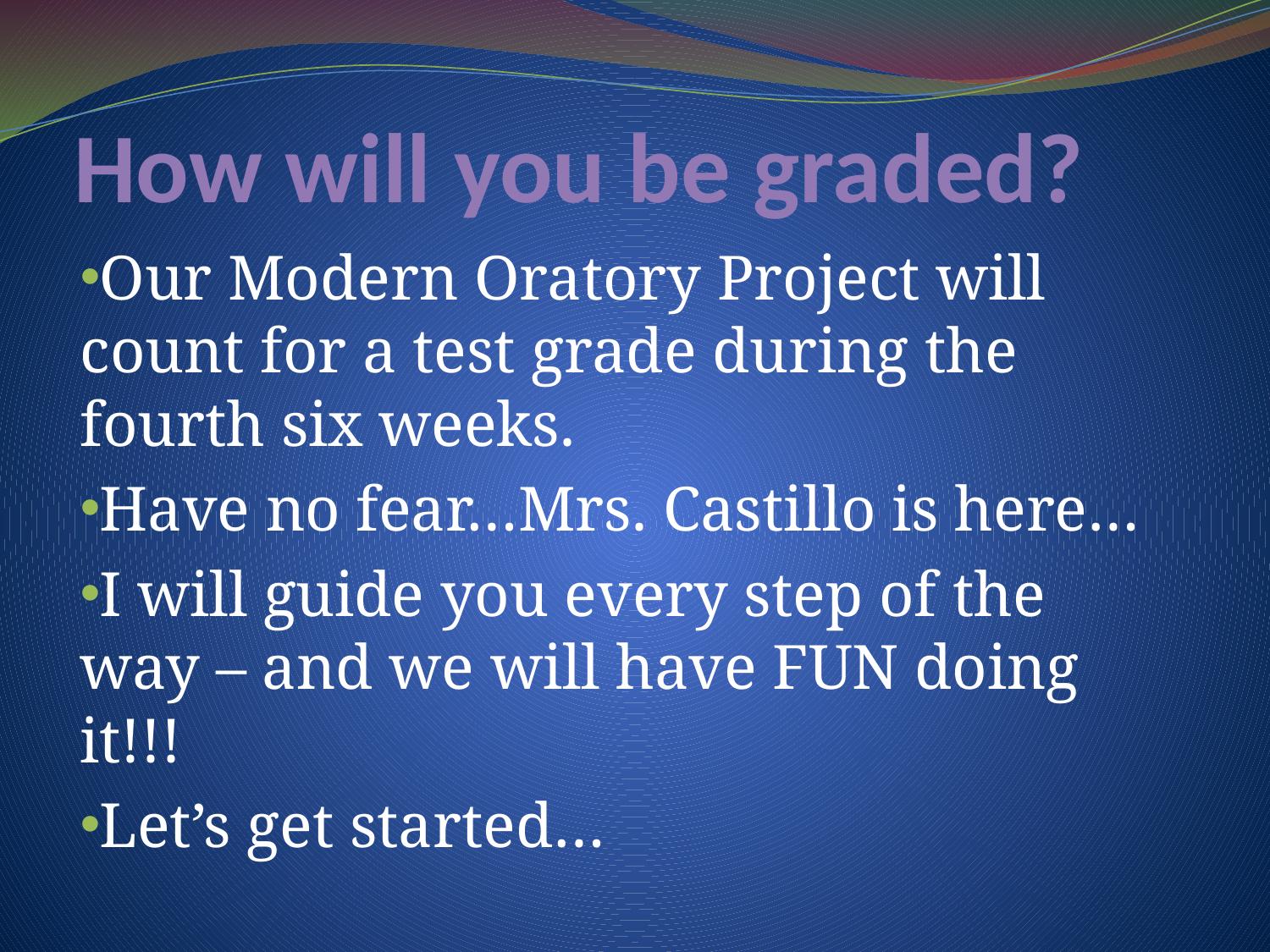

# How will you be graded?
Our Modern Oratory Project will count for a test grade during the fourth six weeks.
Have no fear…Mrs. Castillo is here…
I will guide you every step of the way – and we will have FUN doing it!!!
Let’s get started…